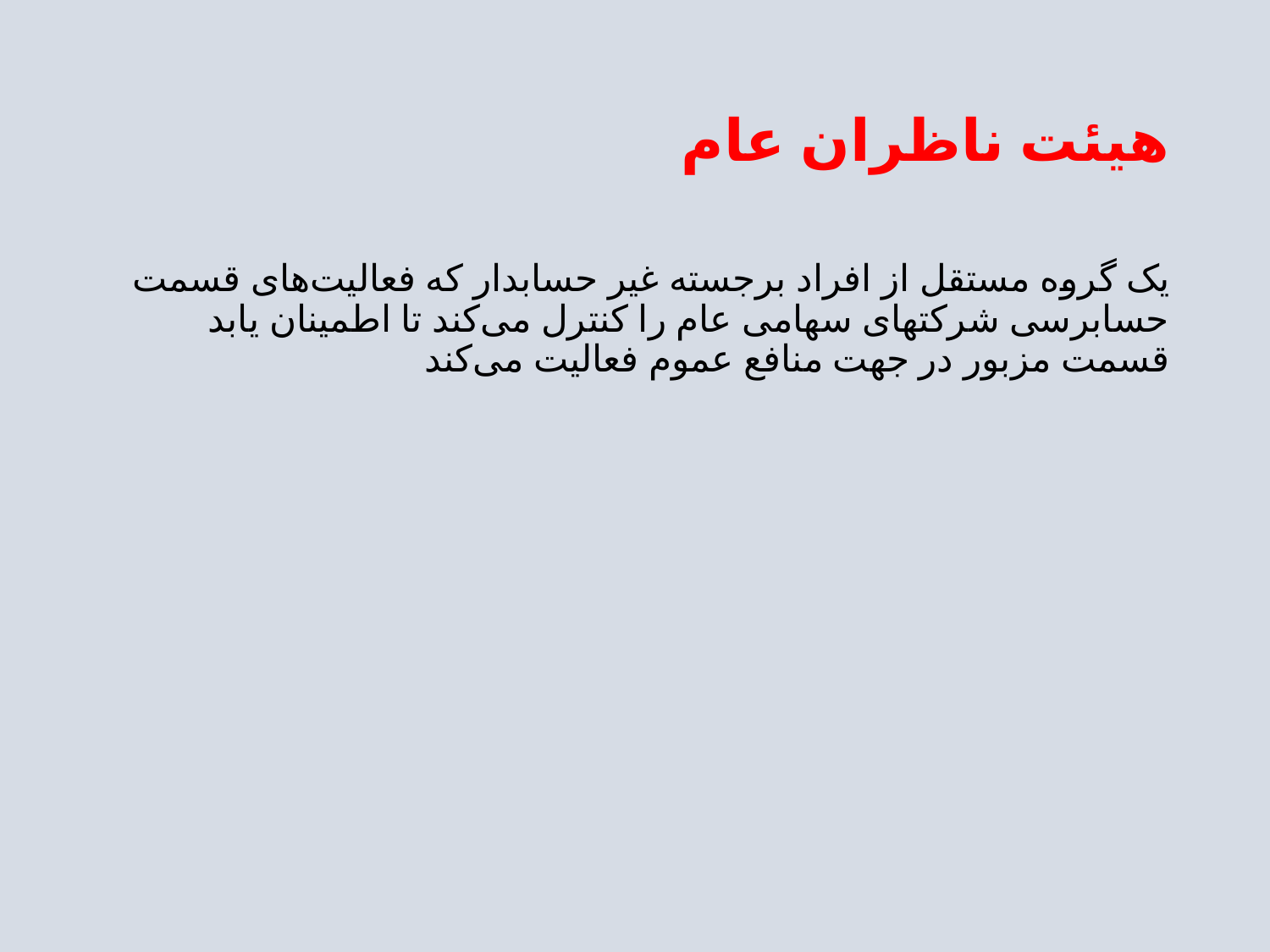

# هیئت ناظران عام
یک گروه مستقل از افراد برجسته غیر حسابدار که فعالیت‌های قسمت حسابرسی شرکتهای سهامی عام را کنترل می‌کند تا اطمینان یابد قسمت مزبور در جهت منافع عموم فعالیت می‌کند